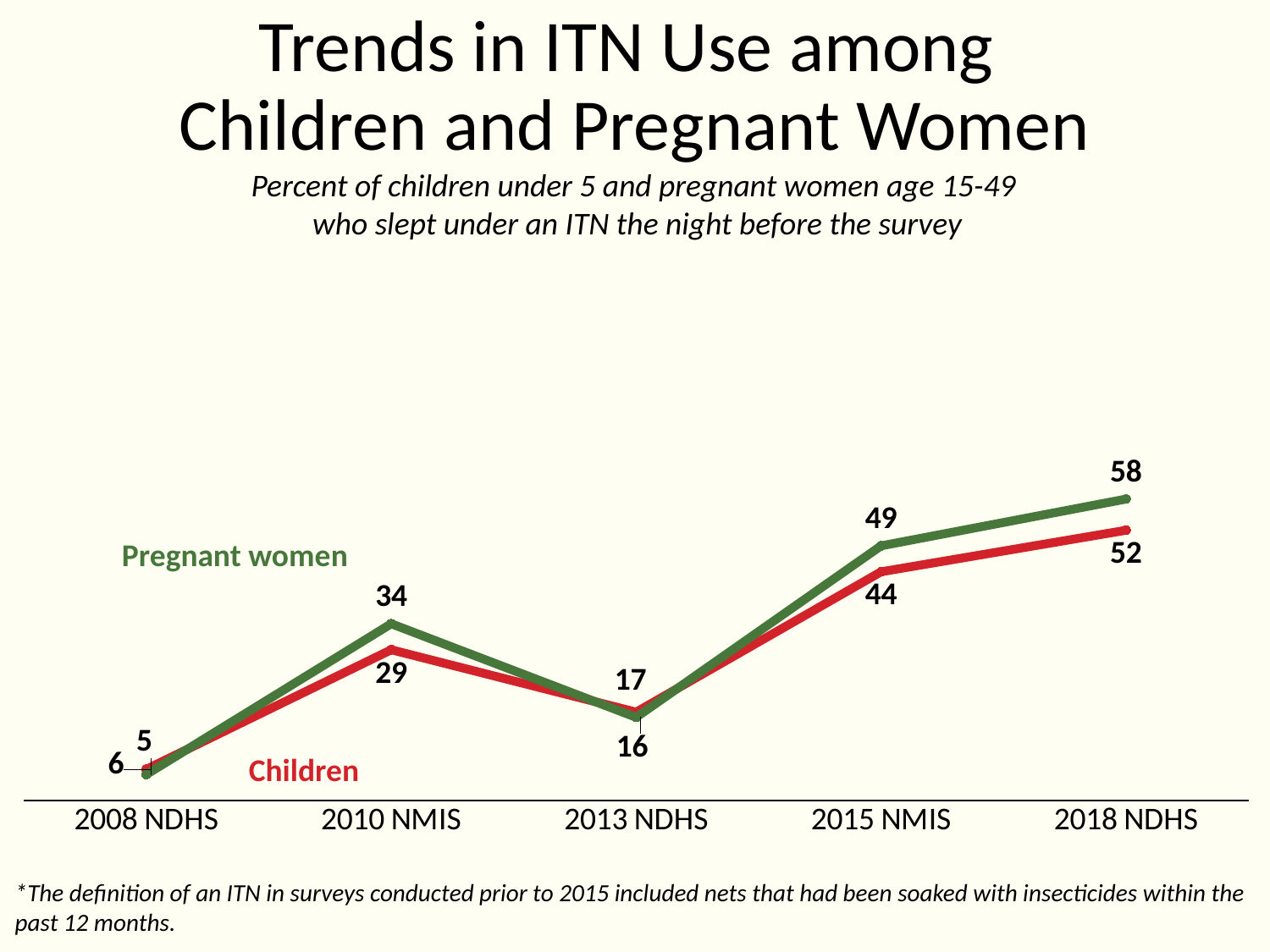

# Trends in ITN Use among Children and Pregnant Women
Percent of children under 5 and pregnant women age 15-49
who slept under an ITN the night before the survey

### Chart

| Category | Children | Pregnant women |
|---|---|---|
| 2008 NDHS | 6.0 | 5.0 |
| 2010 NMIS | 29.0 | 34.0 |
| 2013 NDHS | 17.0 | 16.0 |
| 2015 NMIS | 44.0 | 49.0 |
| 2018 NDHS | 52.0 | 58.0 |
Pregnant women
Children
*The definition of an ITN in surveys conducted prior to 2015 included nets that had been soaked with insecticides within the past 12 months.